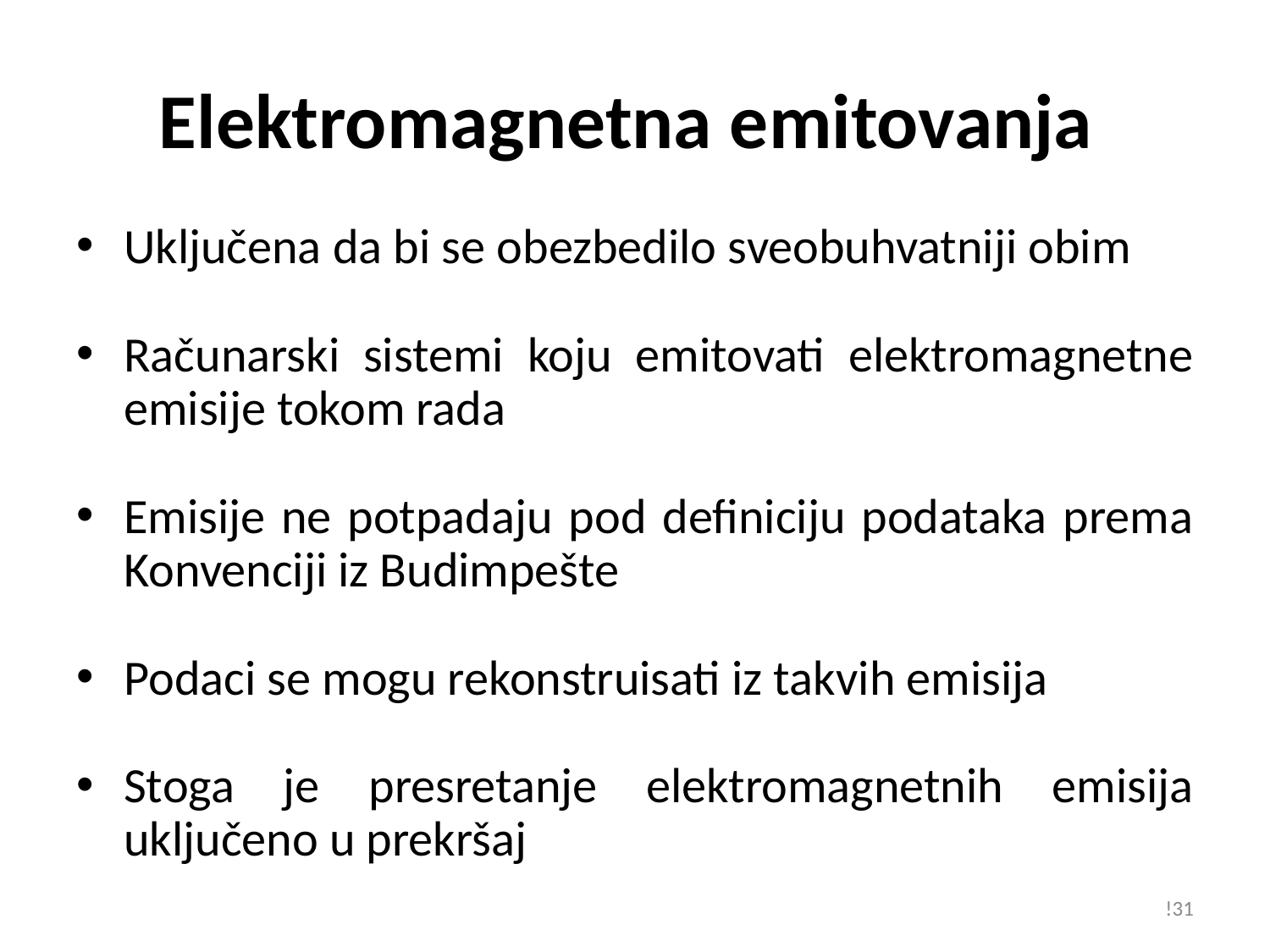

# Elektromagnetna emitovanja
Uključena da bi se obezbedilo sveobuhvatniji obim

Računarski sistemi koju emitovati elektromagnetne emisije tokom rada

Emisije ne potpadaju pod definiciju podataka prema Konvenciji iz Budimpešte

Podaci se mogu rekonstruisati iz takvih emisija

Stoga je presretanje elektromagnetnih emisija uključeno u prekršaj
!31